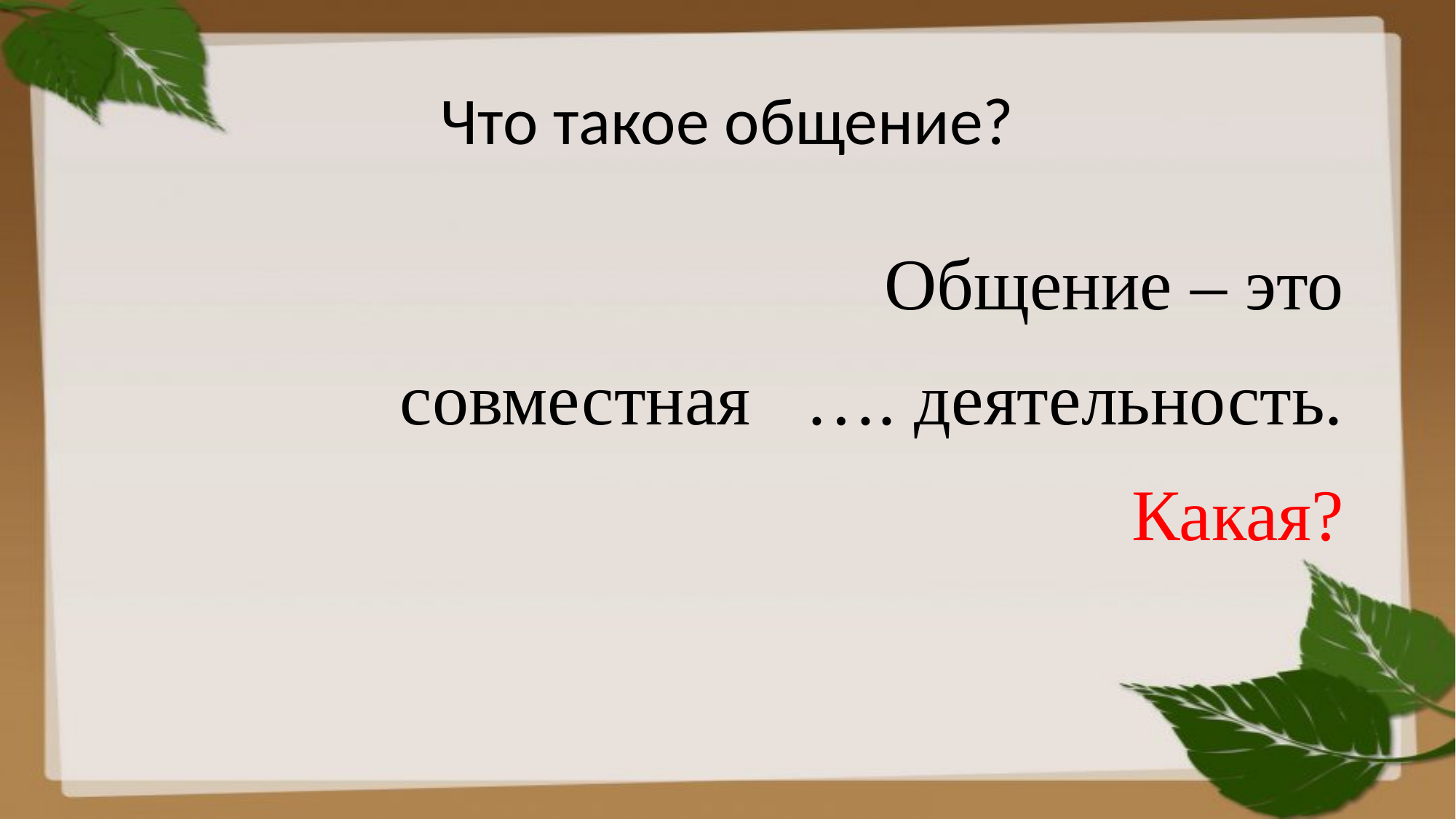

# Что такое общение?
Общение – это
 совместная   …. деятельность.
Какая?